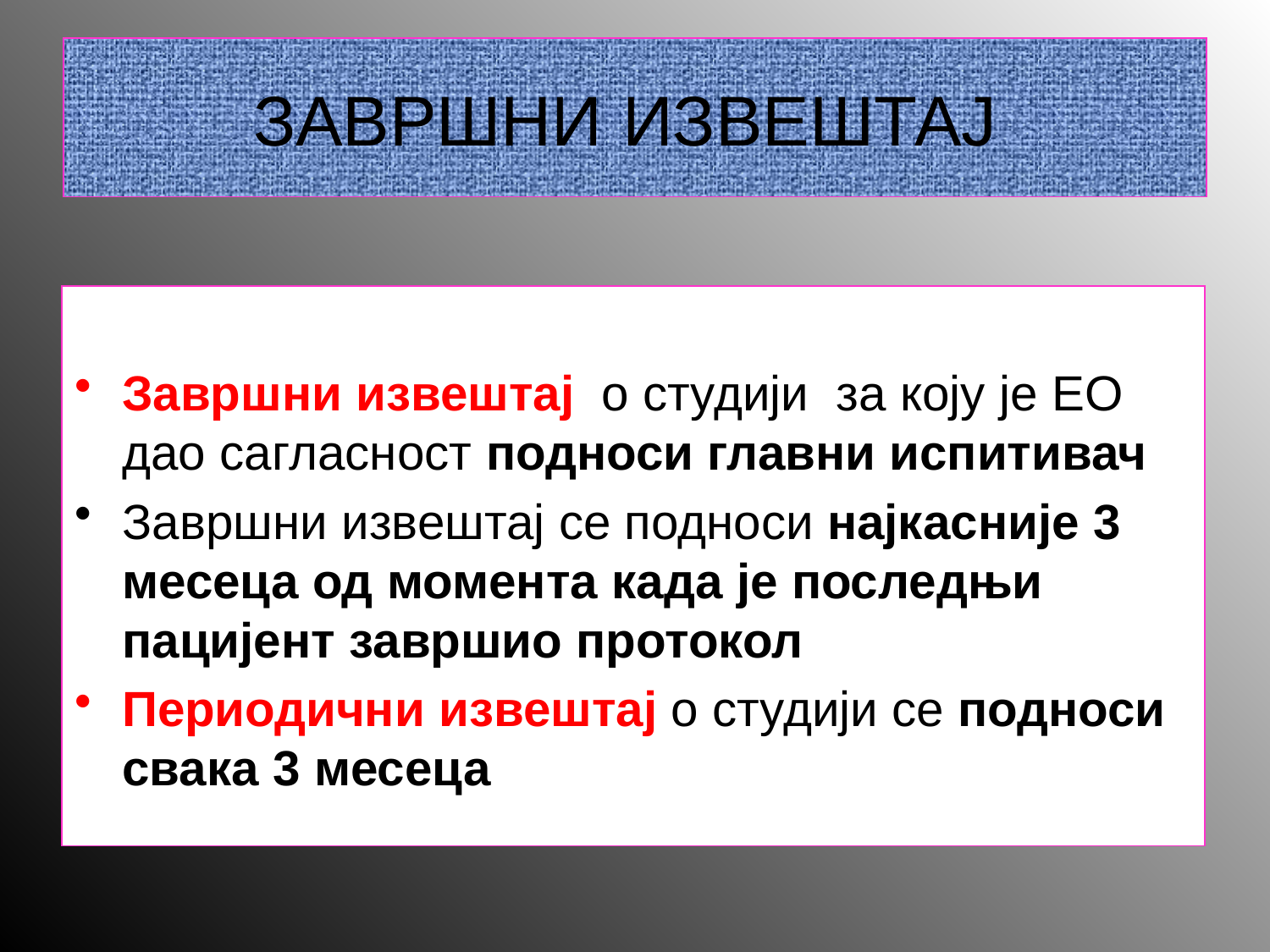

# ЗАВРШНИ ИЗВЕШТАЈ

Завршни извештај  о студији  за коју је ЕО дао сагласност подноси главни испитивач
Завршни извештај се подноси најкасније 3 месеца од момента када је последњи пацијент завршио протокол
Периодични извештај о студији се подноси свака 3 месеца